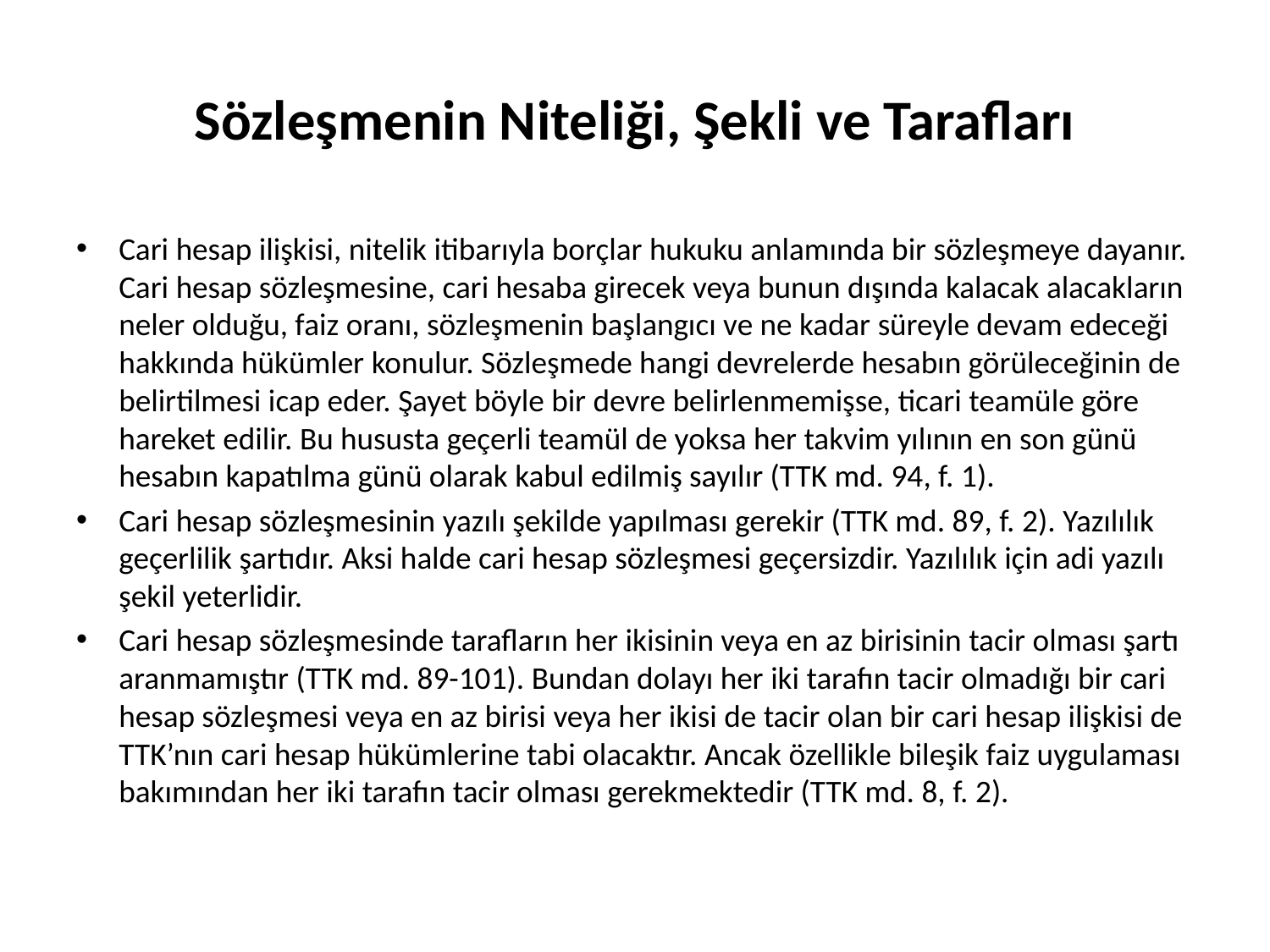

# Sözleşmenin Niteliği, Şekli ve Tarafları
Cari hesap ilişkisi, nitelik itibarıyla borçlar hukuku anlamında bir sözleşmeye dayanır. Cari hesap sözleşmesine, cari hesaba girecek veya bunun dışında kalacak alacakların neler olduğu, faiz oranı, sözleşmenin başlangıcı ve ne kadar süreyle devam edeceği hakkında hükümler konulur. Sözleşmede hangi devrelerde hesabın görüleceğinin de belirtilmesi icap eder. Şayet böyle bir devre belirlenmemişse, ticari teamüle göre hareket edilir. Bu hususta geçerli teamül de yoksa her takvim yılının en son günü hesabın kapatılma günü olarak kabul edilmiş sayılır (TTK md. 94, f. 1).
Cari hesap sözleşmesinin yazılı şekilde yapılması gerekir (TTK md. 89, f. 2). Yazılılık geçerlilik şartıdır. Aksi halde cari hesap sözleşmesi geçersizdir. Yazılılık için adi yazılı şekil yeterlidir.
Cari hesap sözleşmesinde tarafların her ikisinin veya en az birisinin tacir olması şartı aranmamıştır (TTK md. 89-101). Bundan dolayı her iki tarafın tacir olmadığı bir cari hesap sözleşmesi veya en az birisi veya her ikisi de tacir olan bir cari hesap ilişkisi de TTK’nın cari hesap hükümlerine tabi olacaktır. Ancak özellikle bileşik faiz uygulaması bakımından her iki tarafın tacir olması gerekmektedir (TTK md. 8, f. 2).